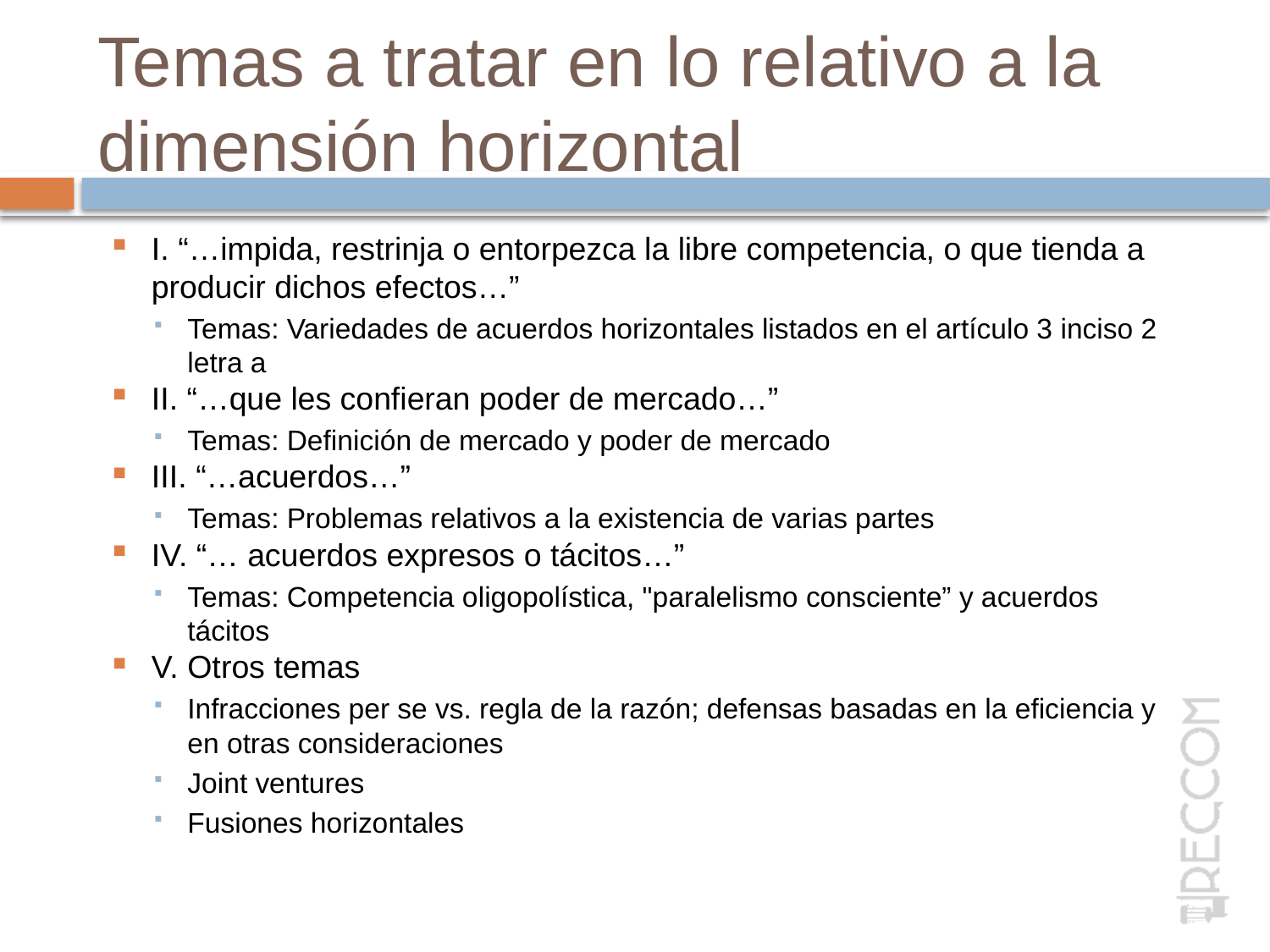

# Temas a tratar en lo relativo a la dimensión horizontal
I. “…impida, restrinja o entorpezca la libre competencia, o que tienda a producir dichos efectos…”
Temas: Variedades de acuerdos horizontales listados en el artículo 3 inciso 2 letra a
II. “…que les confieran poder de mercado…”
Temas: Definición de mercado y poder de mercado
III. “…acuerdos…”
Temas: Problemas relativos a la existencia de varias partes
IV. “… acuerdos expresos o tácitos…”
Temas: Competencia oligopolística, "paralelismo consciente” y acuerdos tácitos
V. Otros temas
Infracciones per se vs. regla de la razón; defensas basadas en la eficiencia y en otras consideraciones
Joint ventures
Fusiones horizontales